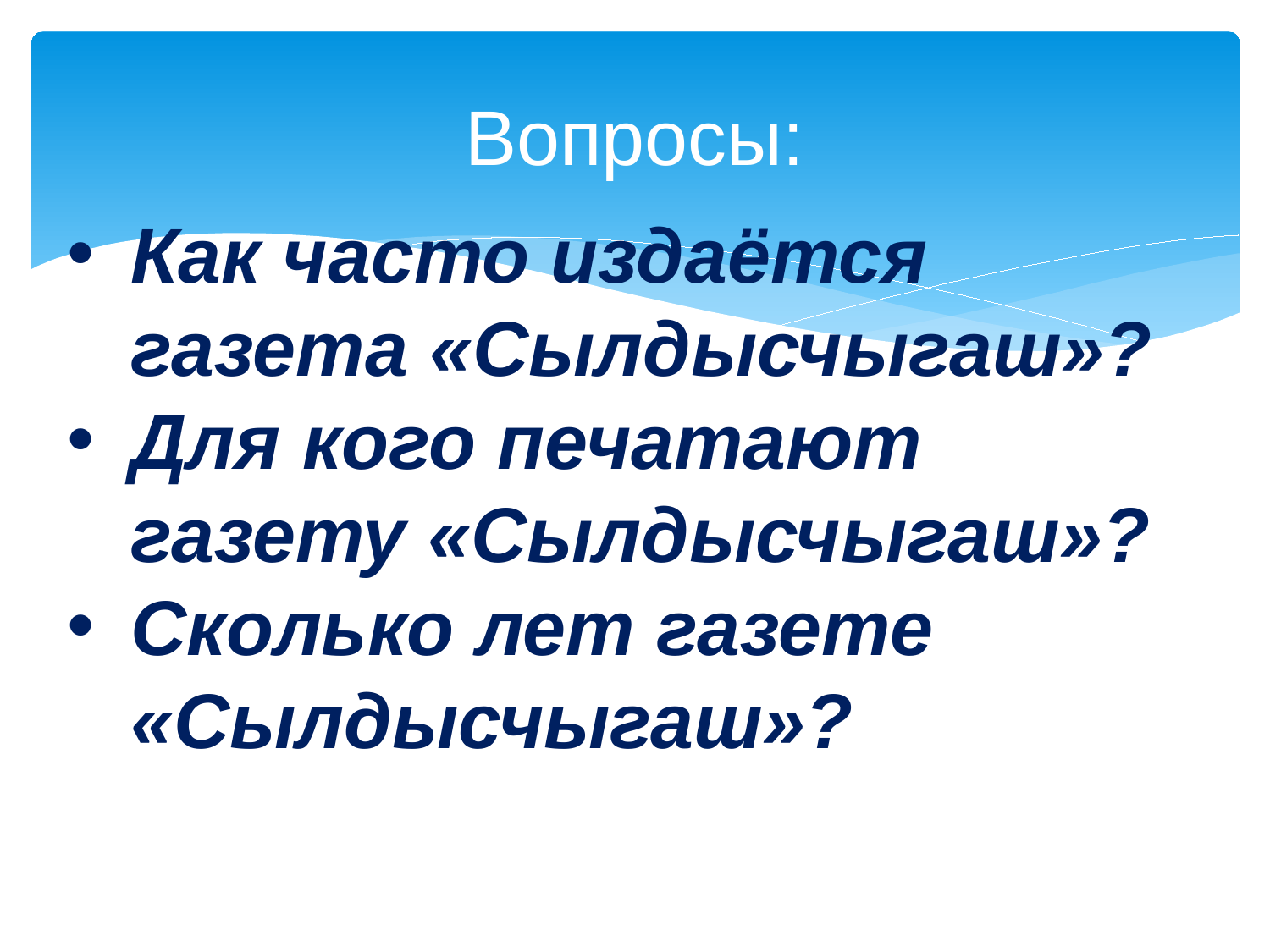

# Вопросы:

Как часто издаётся газета «Сылдысчыгаш»?
Для кого печатают газету «Сылдысчыгаш»?
Сколько лет газете «Сылдысчыгаш»?